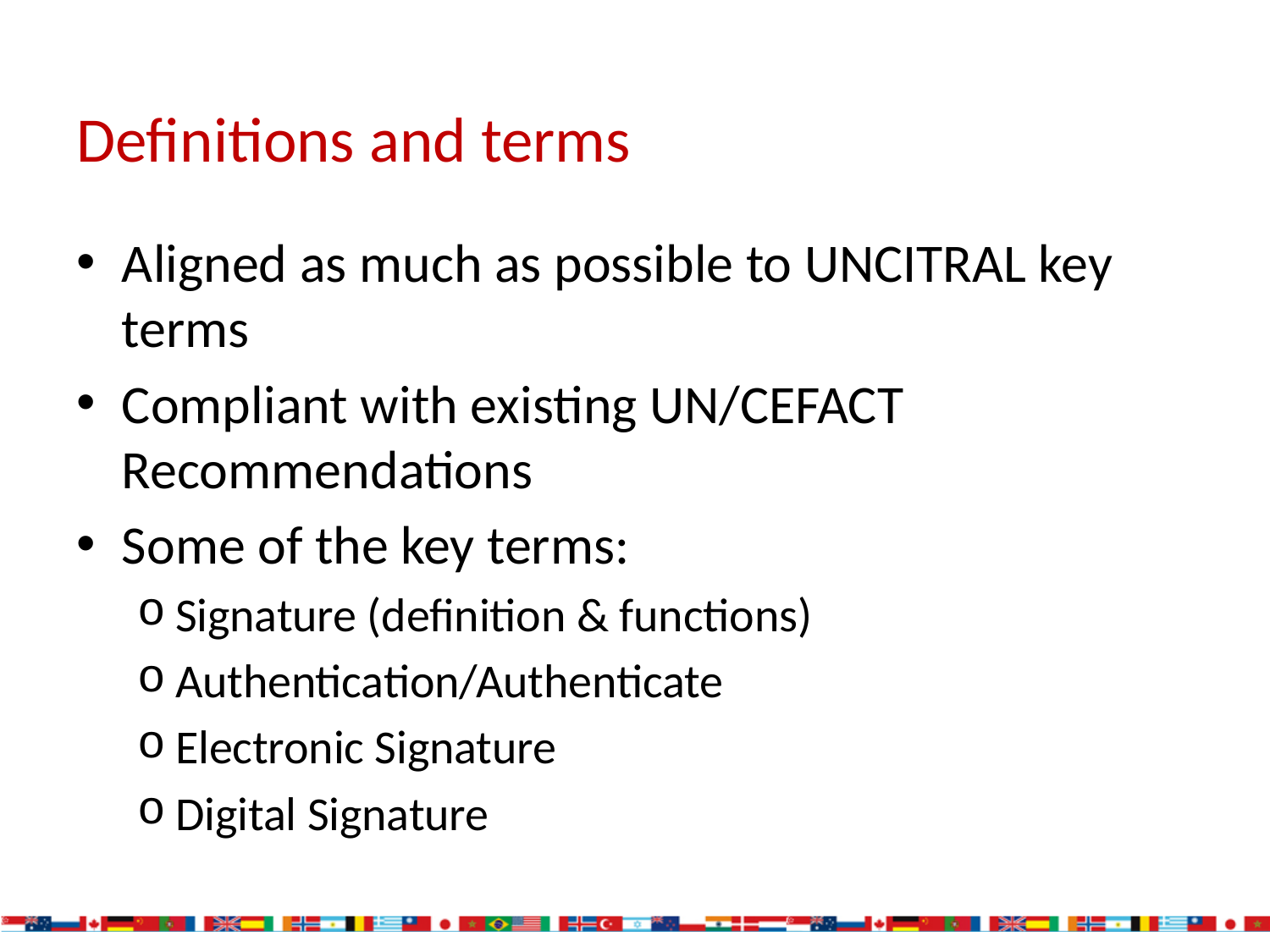

# Definitions and terms
Aligned as much as possible to UNCITRAL key terms
Compliant with existing UN/CEFACT Recommendations
Some of the key terms:
Signature (definition & functions)
Authentication/Authenticate
Electronic Signature
Digital Signature